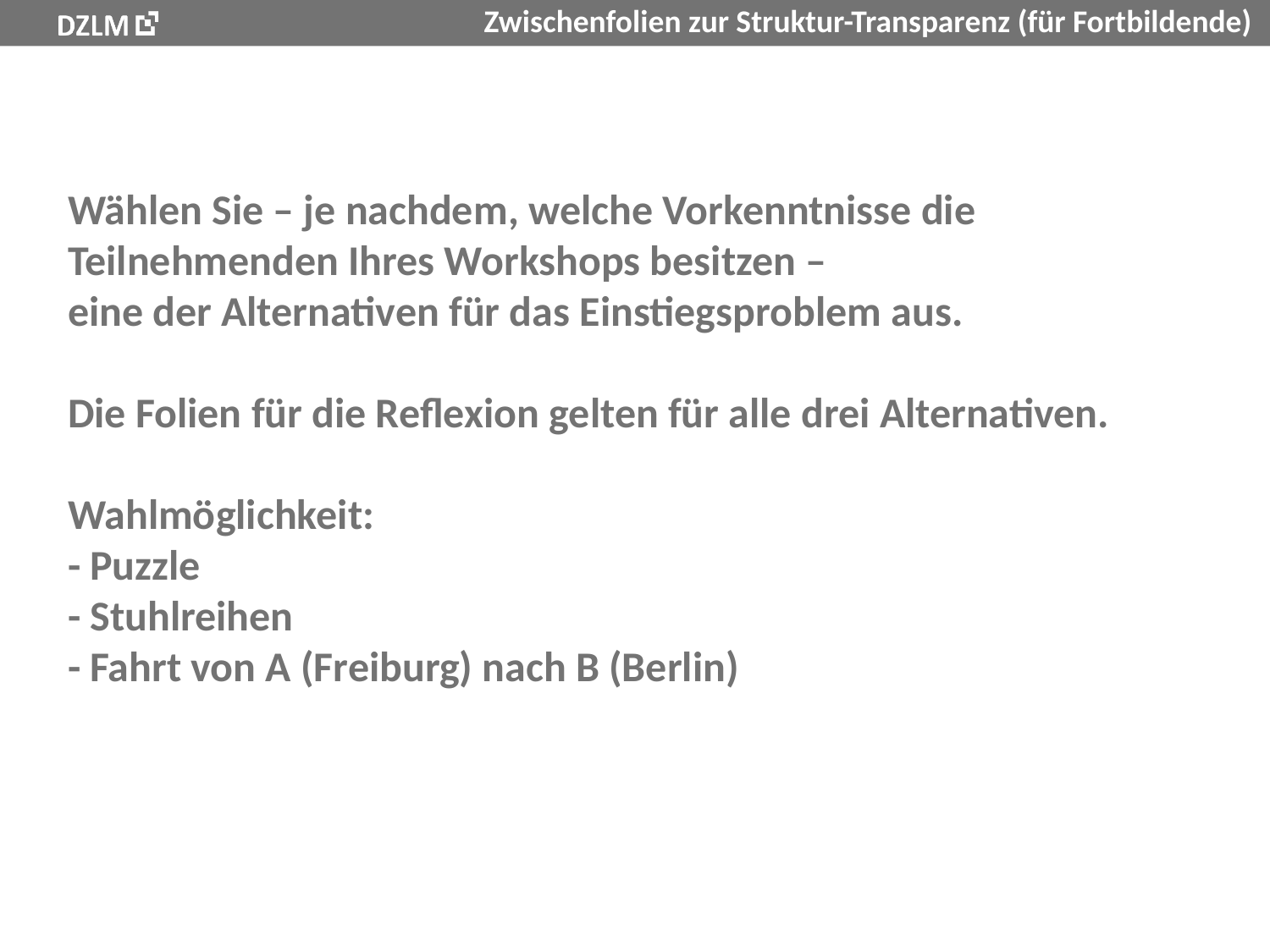

# Wählen Sie – je nachdem, welche Vorkenntnisse die Teilnehmenden Ihres Workshops besitzen – eine der Alternativen für das Einstiegsproblem aus. Die Folien für die Reflexion gelten für alle drei Alternativen. Wahlmöglichkeit: - Puzzle - Stuhlreihen - Fahrt von A (Freiburg) nach B (Berlin)